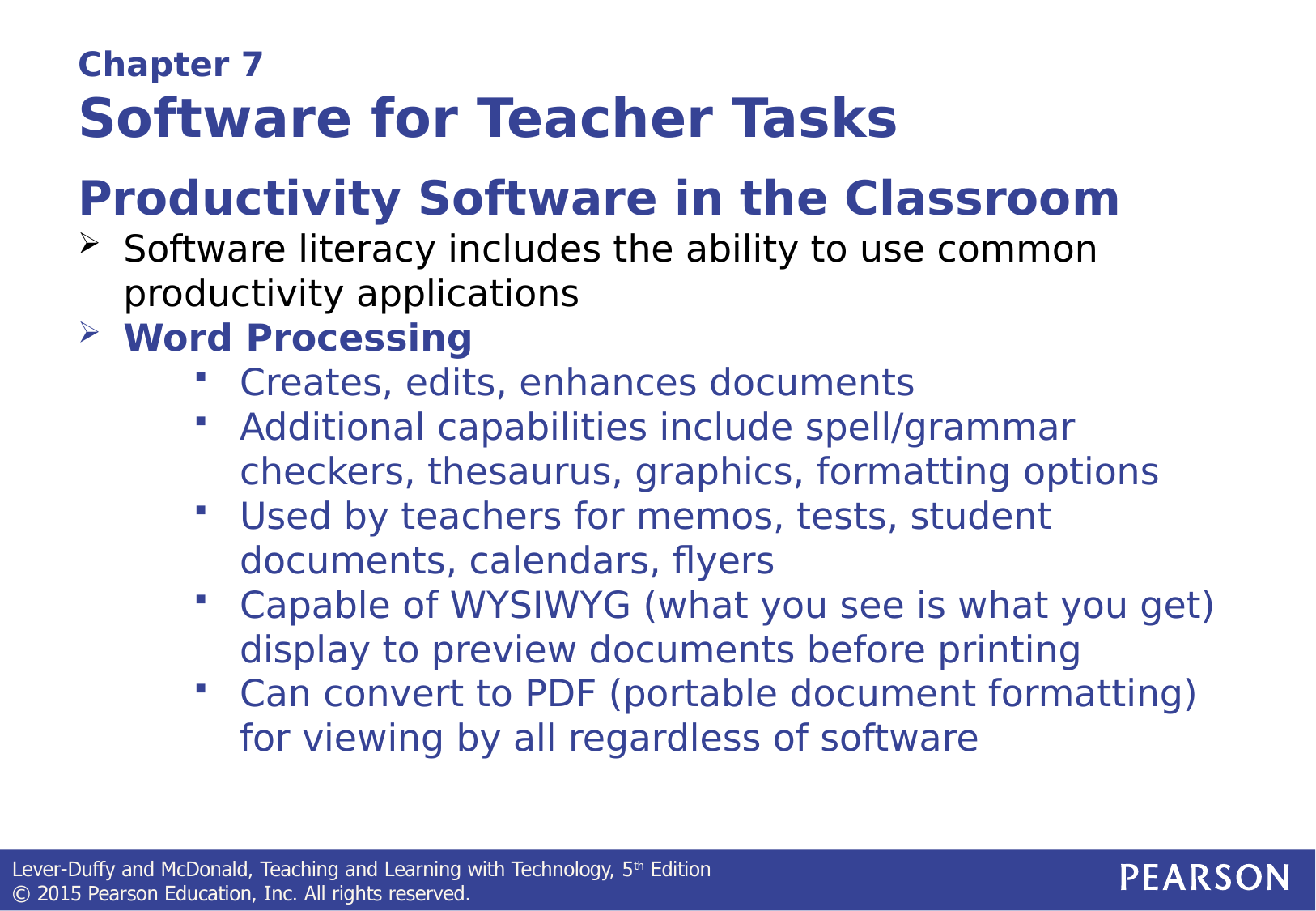

# Chapter 7 Software for Teacher Tasks
Productivity Software in the Classroom
Software literacy includes the ability to use common productivity applications
Word Processing
Creates, edits, enhances documents
Additional capabilities include spell/grammar checkers, thesaurus, graphics, formatting options
Used by teachers for memos, tests, student documents, calendars, flyers
Capable of WYSIWYG (what you see is what you get) display to preview documents before printing
Can convert to PDF (portable document formatting) for viewing by all regardless of software